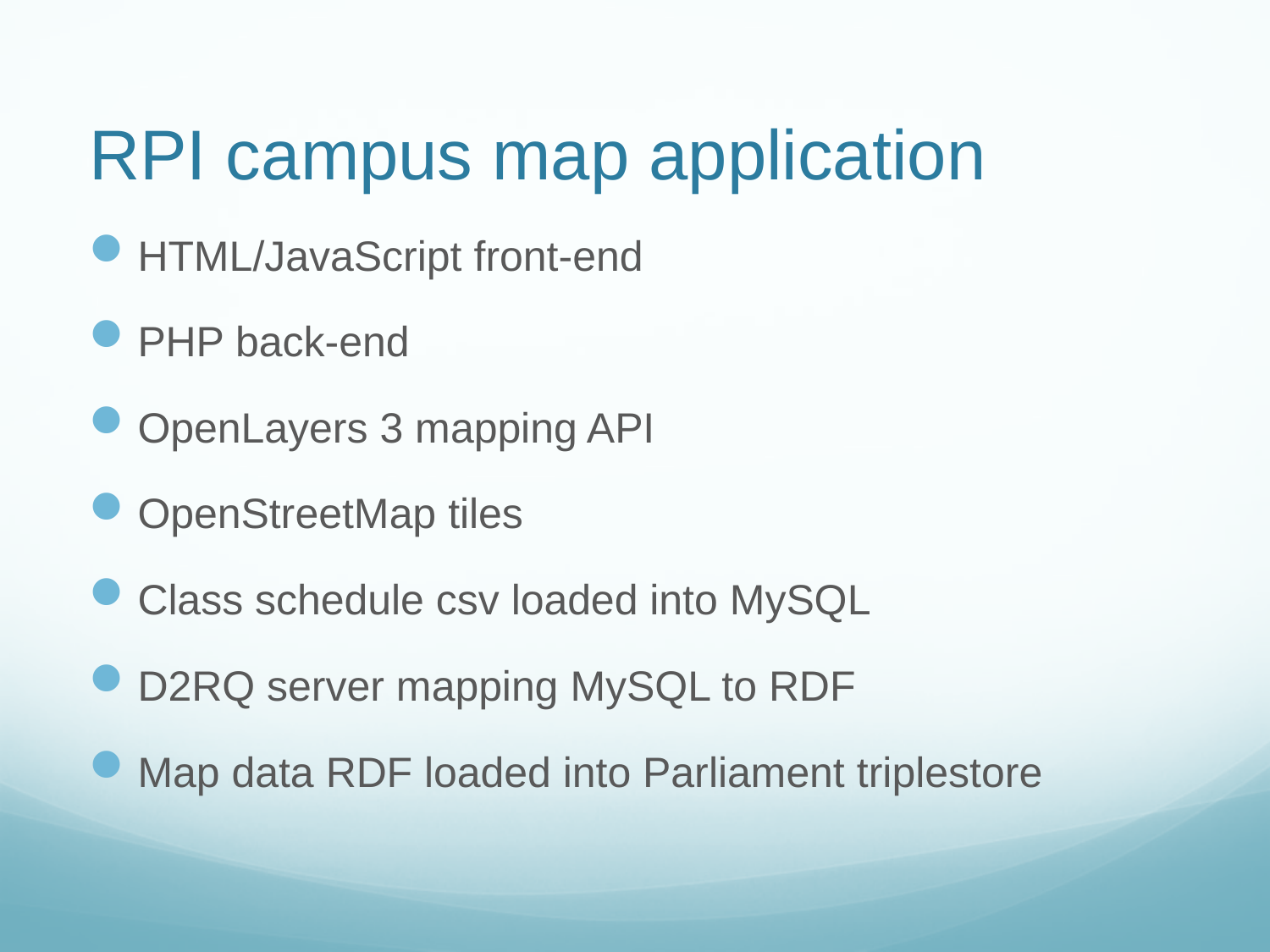

# RPI campus map application
HTML/JavaScript front-end
PHP back-end
OpenLayers 3 mapping API
OpenStreetMap tiles
Class schedule csv loaded into MySQL
D2RQ server mapping MySQL to RDF
Map data RDF loaded into Parliament triplestore